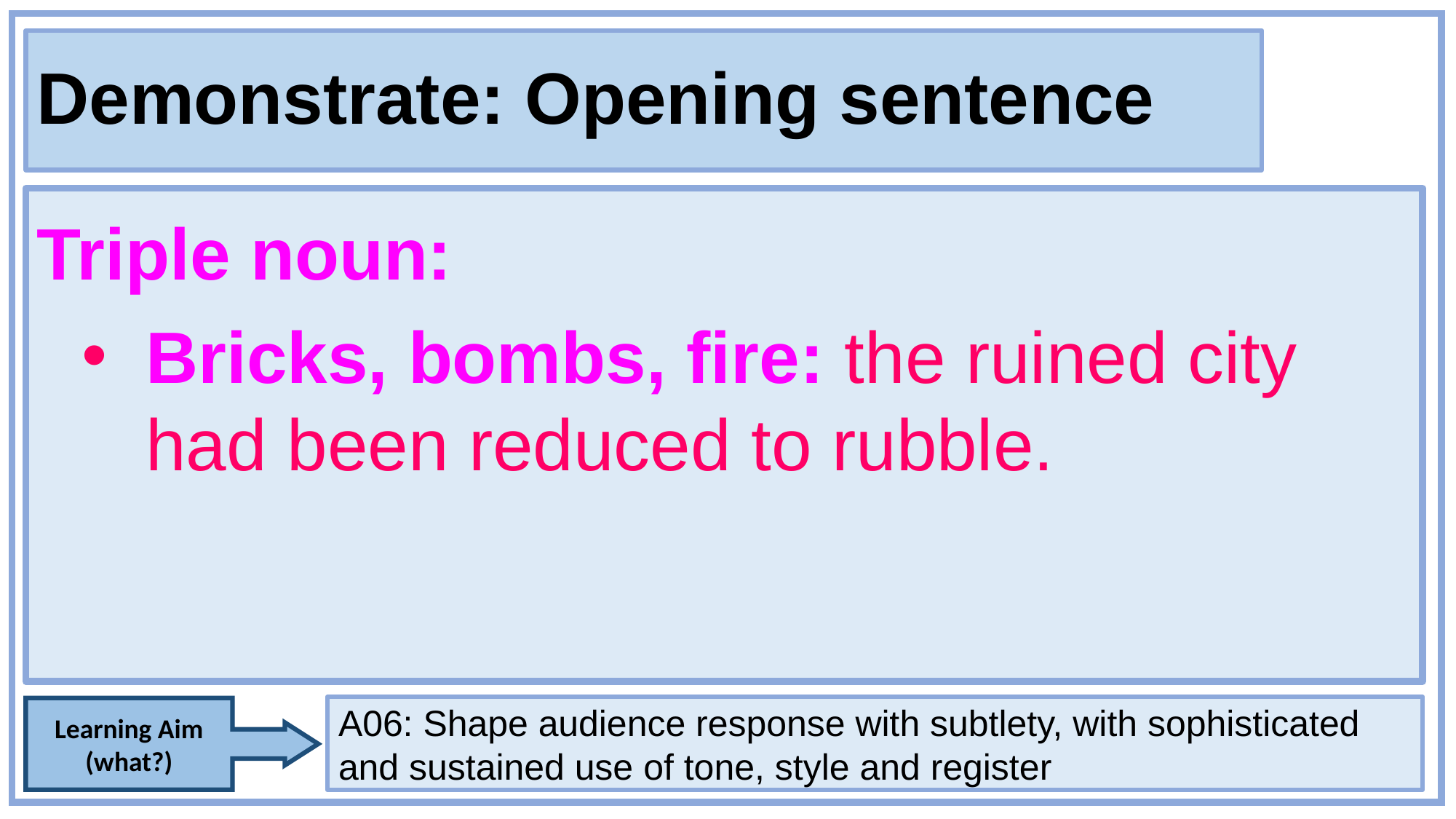

# Demonstrate: Opening sentence
Triple noun:

Bricks, bombs, fire: the ruined city had been reduced to rubble.
A06: Shape audience response with subtlety, with sophisticated and sustained use of tone, style and register
Learning Aim
(what?)